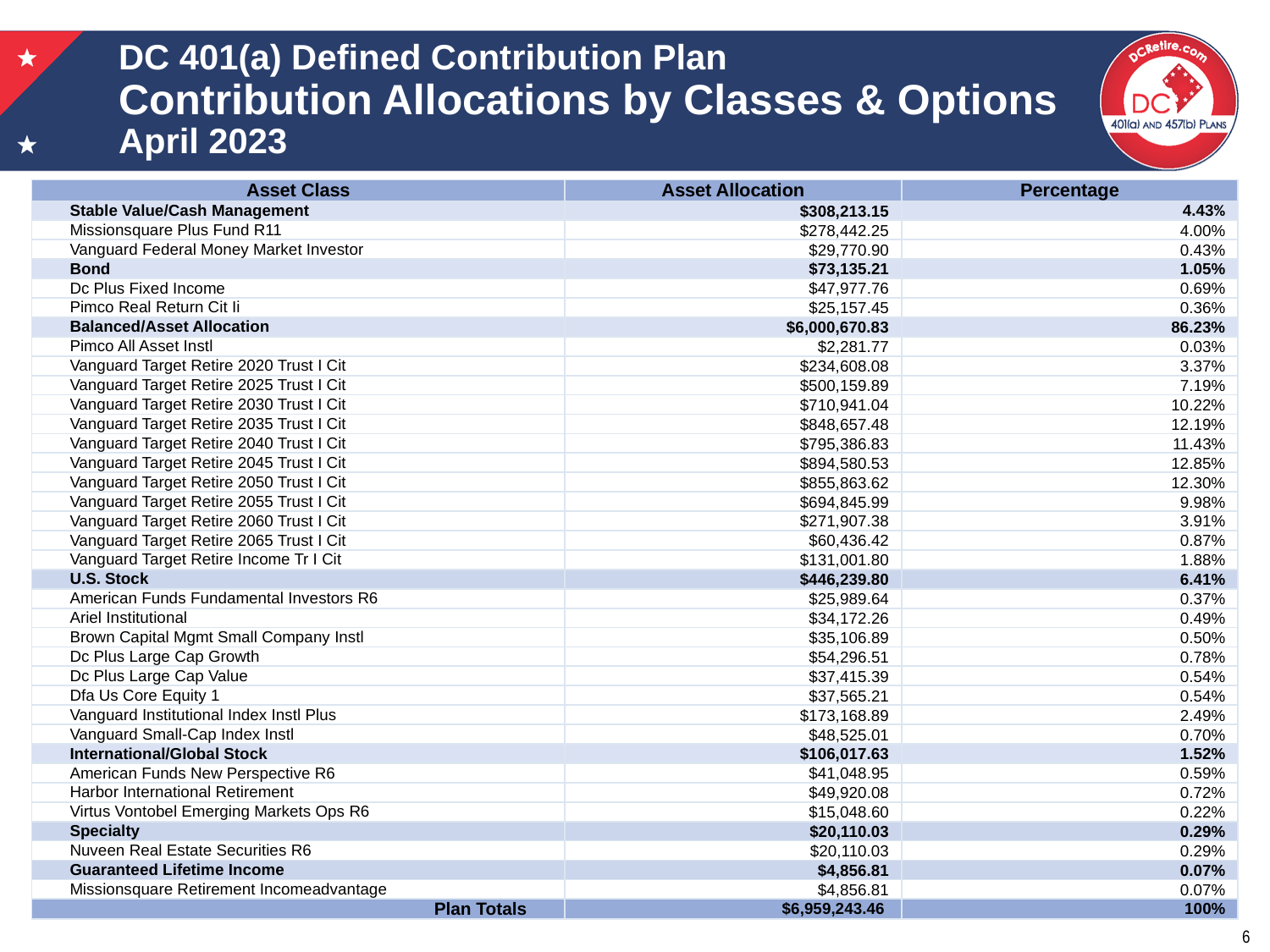

# DC 401(a) Defined Contribution Plan Contribution Allocations by Classes & Options April 2023
| Asset Class | Asset Allocation | Percentage |
| --- | --- | --- |
| Stable Value/Cash Management | $308,213.15 | 4.43% |
| Missionsquare Plus Fund R11 | $278,442.25 | 4.00% |
| Vanguard Federal Money Market Investor | $29,770.90 | 0.43% |
| Bond | $73,135.21 | 1.05% |
| Dc Plus Fixed Income | $47,977.76 | 0.69% |
| Pimco Real Return Cit Ii | $25,157.45 | 0.36% |
| Balanced/Asset Allocation | $6,000,670.83 | 86.23% |
| Pimco All Asset Instl | $2,281.77 | 0.03% |
| Vanguard Target Retire 2020 Trust I Cit | $234,608.08 | 3.37% |
| Vanguard Target Retire 2025 Trust I Cit | $500,159.89 | 7.19% |
| Vanguard Target Retire 2030 Trust I Cit | $710,941.04 | 10.22% |
| Vanguard Target Retire 2035 Trust I Cit | $848,657.48 | 12.19% |
| Vanguard Target Retire 2040 Trust I Cit | $795,386.83 | 11.43% |
| Vanguard Target Retire 2045 Trust I Cit | $894,580.53 | 12.85% |
| Vanguard Target Retire 2050 Trust I Cit | $855,863.62 | 12.30% |
| Vanguard Target Retire 2055 Trust I Cit | $694,845.99 | 9.98% |
| Vanguard Target Retire 2060 Trust I Cit | $271,907.38 | 3.91% |
| Vanguard Target Retire 2065 Trust I Cit | $60,436.42 | 0.87% |
| Vanguard Target Retire Income Tr I Cit | $131,001.80 | 1.88% |
| U.S. Stock | $446,239.80 | 6.41% |
| American Funds Fundamental Investors R6 | $25,989.64 | 0.37% |
| Ariel Institutional | $34,172.26 | 0.49% |
| Brown Capital Mgmt Small Company Instl | $35,106.89 | 0.50% |
| Dc Plus Large Cap Growth | $54,296.51 | 0.78% |
| Dc Plus Large Cap Value | $37,415.39 | 0.54% |
| Dfa Us Core Equity 1 | $37,565.21 | 0.54% |
| Vanguard Institutional Index Instl Plus | $173,168.89 | 2.49% |
| Vanguard Small-Cap Index Instl | $48,525.01 | 0.70% |
| International/Global Stock | $106,017.63 | 1.52% |
| American Funds New Perspective R6 | $41,048.95 | 0.59% |
| Harbor International Retirement | $49,920.08 | 0.72% |
| Virtus Vontobel Emerging Markets Ops R6 | $15,048.60 | 0.22% |
| Specialty | $20,110.03 | 0.29% |
| Nuveen Real Estate Securities R6 | $20,110.03 | 0.29% |
| Guaranteed Lifetime Income | $4,856.81 | 0.07% |
| Missionsquare Retirement Incomeadvantage | $4,856.81 | 0.07% |
| Plan Totals | $6,959,243.46 | 100% |